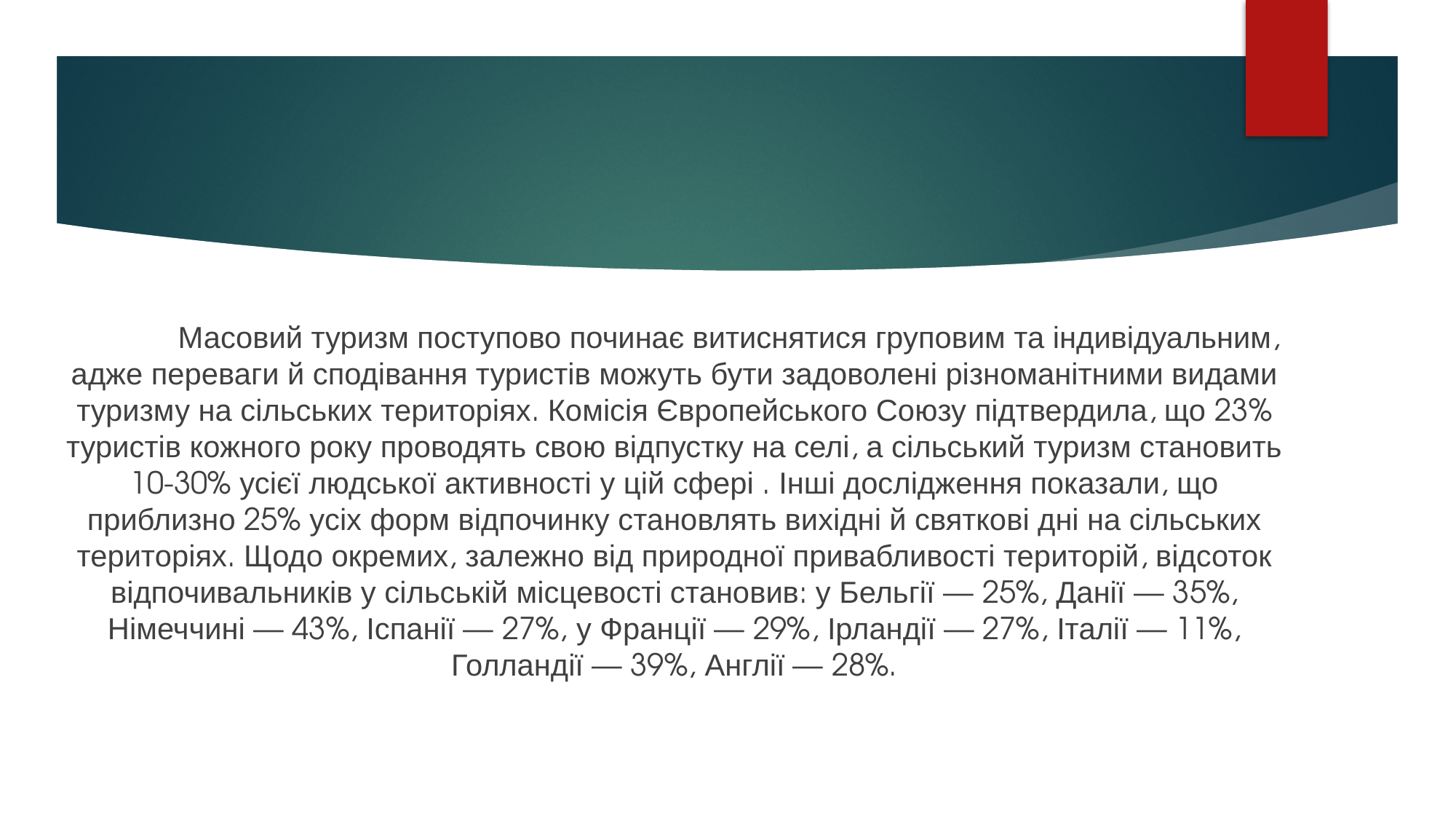

Масовий туризм поступово починає витиснятися груповим та індивідуальним, адже переваги й сподівання туристів можуть бути задоволені різноманітними видами туризму на сільських територіях. Комісія Європейського Союзу підтвердила, що 23% туристів кожного року проводять свою відпустку на селі, а сільський туризм становить 10-30% усієї людської активності у цій сфері . Інші дослідження показали, що приблизно 25% усіх форм відпочинку становлять вихідні й святкові дні на сільських територіях. Щодо окремих, залежно від природної привабливості територій, відсоток відпочивальників у сільській місцевості становив: у Бельгії — 25%, Данії — 35%, Німеччині — 43%, Іспанії — 27%, у Франції — 29%, Ірландії — 27%, Італії — 11%, Голландії — 39%, Англії — 28%.